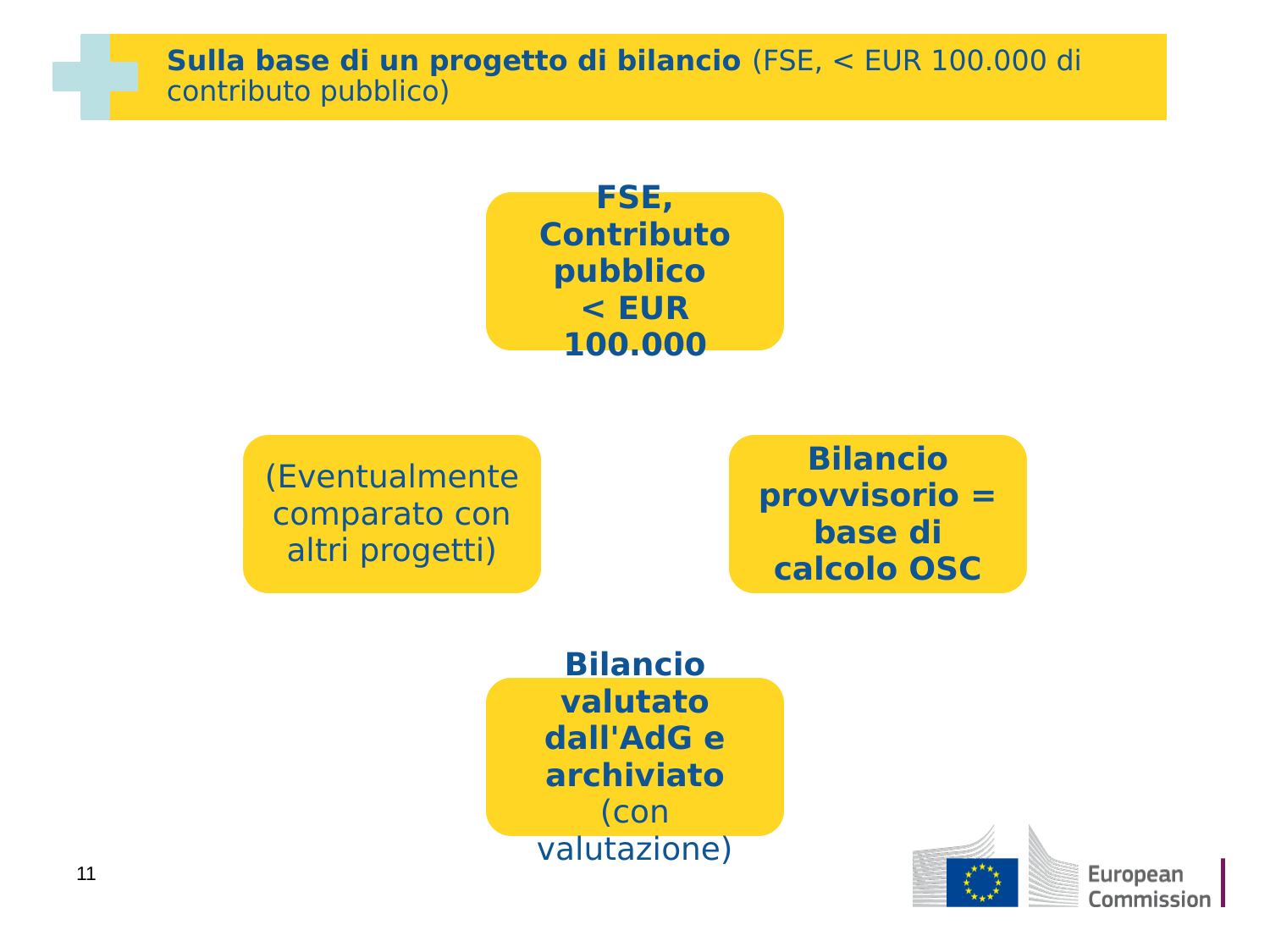

Sulla base di un progetto di bilancio (FSE, < EUR 100.000 di contributo pubblico)
FSE,
Contributo pubblico
< EUR 100.000
Bilancio provvisorio = base di calcolo OSC
Bilancio valutato dall'AdG e archiviato (con valutazione)
(Eventualmente comparato con altri progetti)
11